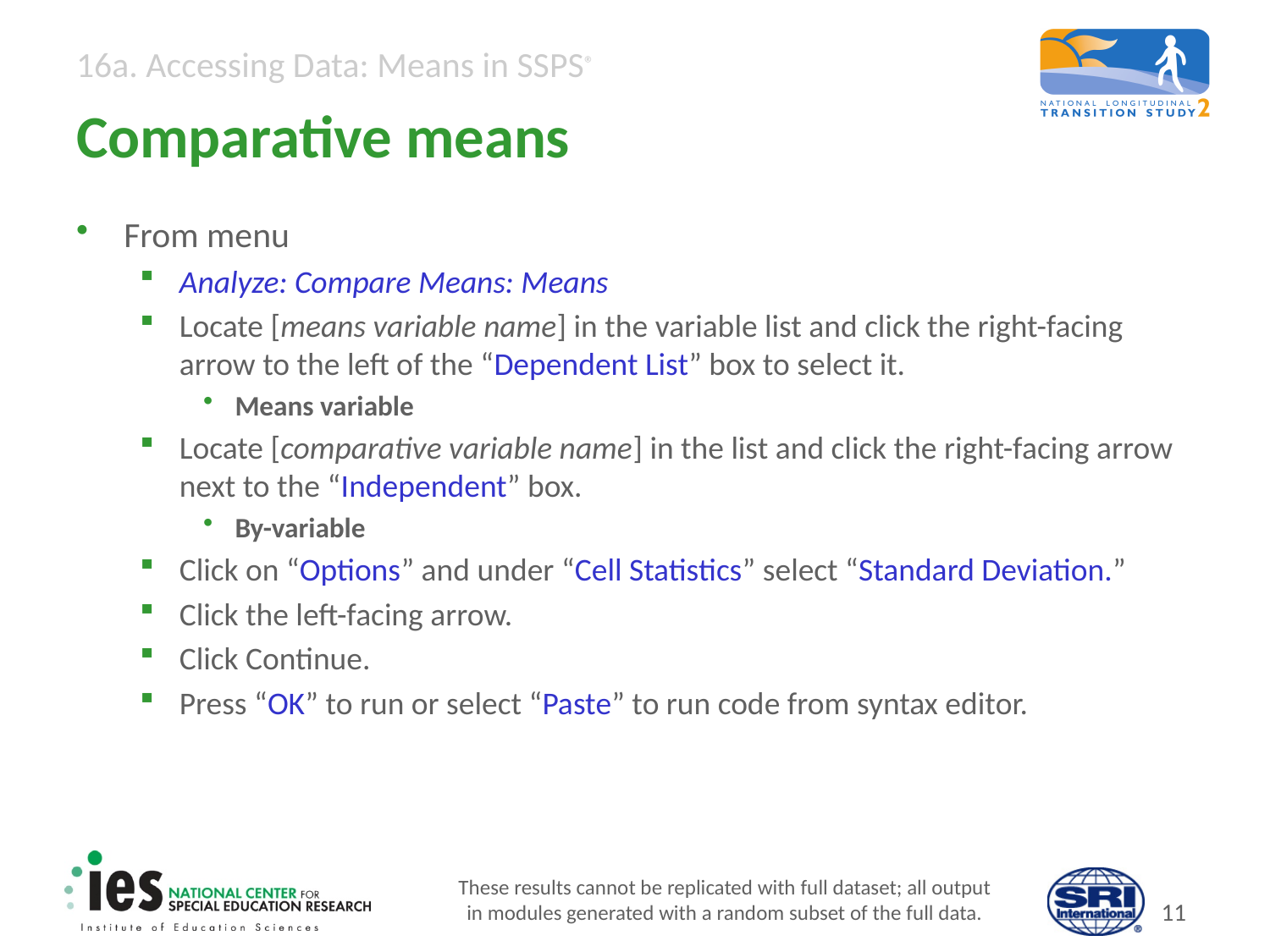

# Comparative means
From menu
Analyze: Compare Means: Means
Locate [means variable name] in the variable list and click the right-facing arrow to the left of the “Dependent List” box to select it.
Means variable
Locate [comparative variable name] in the list and click the right-facing arrow next to the “Independent” box.
By-variable
Click on “Options” and under “Cell Statistics” select “Standard Deviation.”
Click the left-facing arrow.
Click Continue.
Press “OK” to run or select “Paste” to run code from syntax editor.
These results cannot be replicated with full dataset; all output
in modules generated with a random subset of the full data.
11